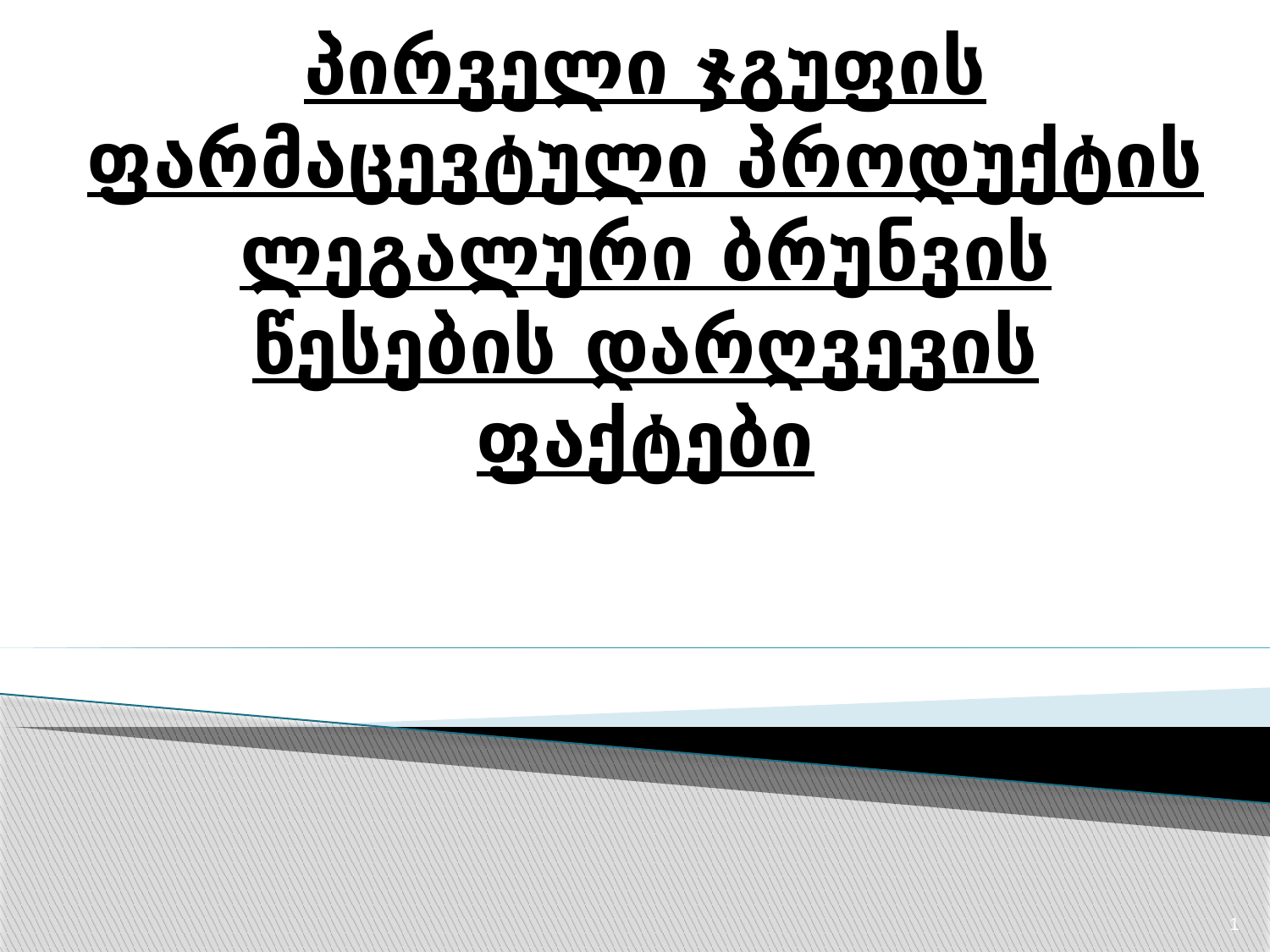

პირველი ჯგუფის ფარმაცევტული პროდუქტის ლეგალური ბრუნვის წესების დარღვევის ფაქტები
1